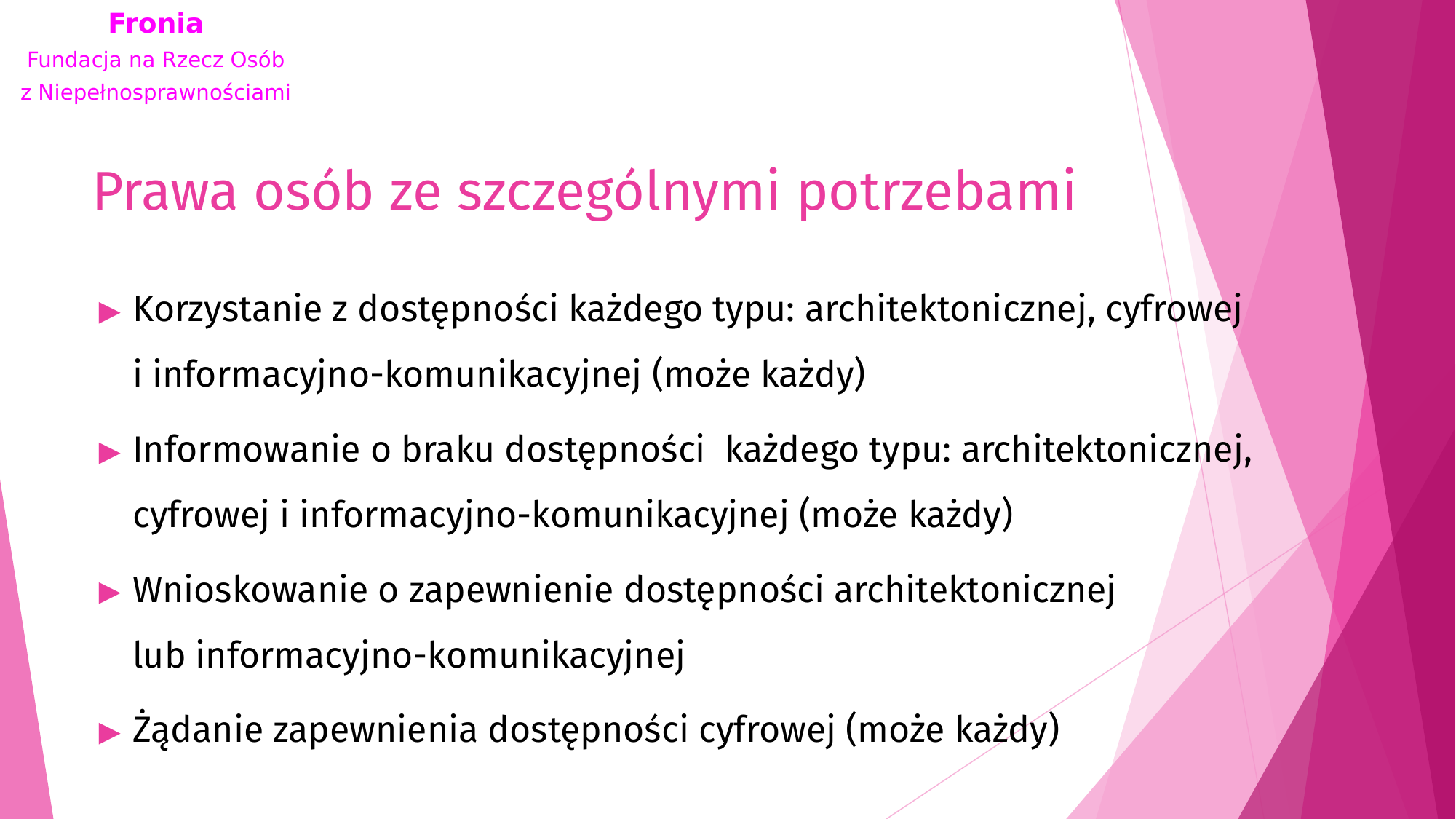

# Prawa osób ze szczególnymi potrzebami
Korzystanie z dostępności każdego typu: architektonicznej, cyfrowej i informacyjno-komunikacyjnej (może każdy)
Informowanie o braku dostępności  każdego typu: architektonicznej, cyfrowej i informacyjno-komunikacyjnej (może każdy)
Wnioskowanie o zapewnienie dostępności architektonicznej lub informacyjno-komunikacyjnej
Żądanie zapewnienia dostępności cyfrowej (może każdy)